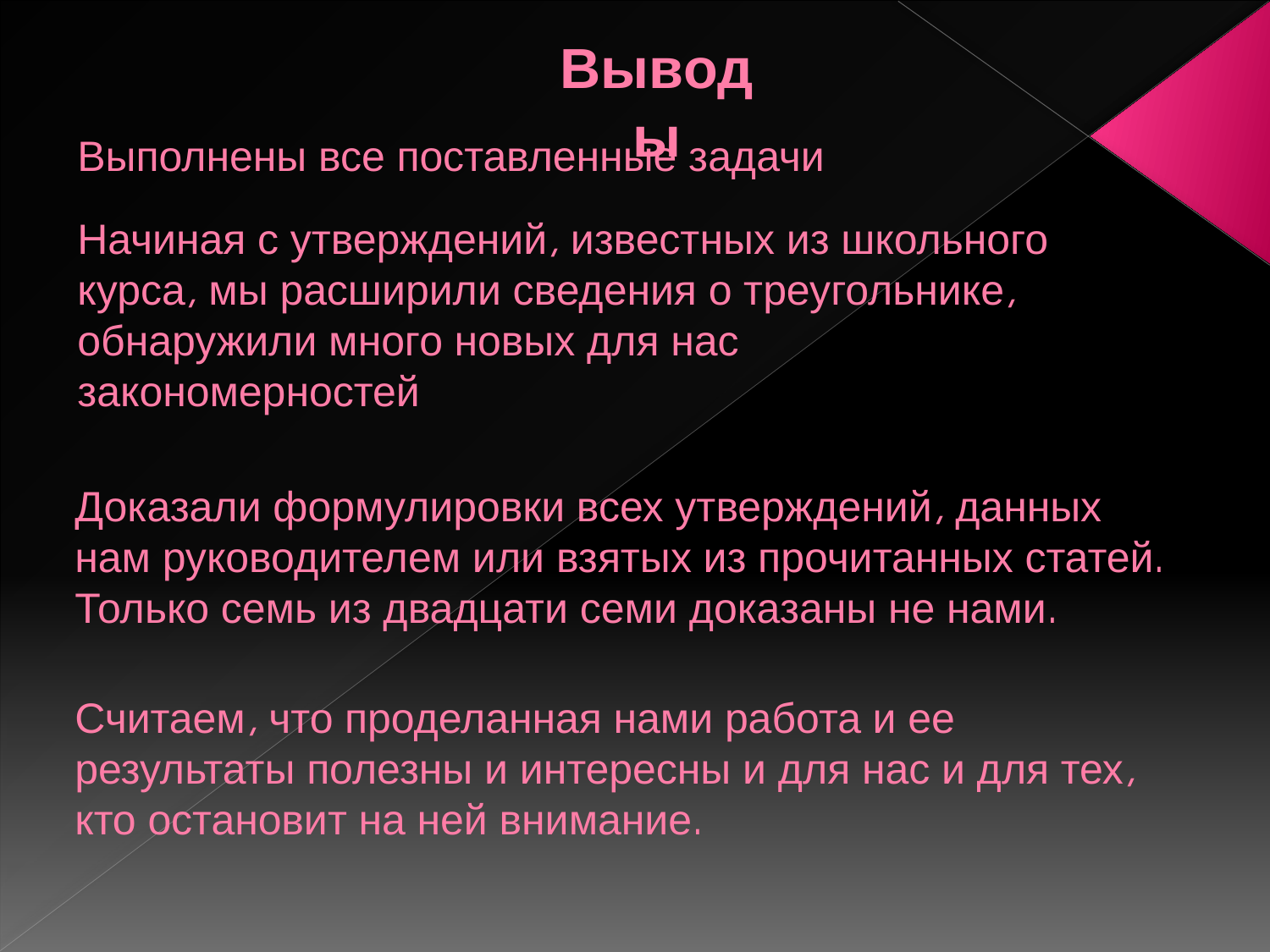

Выводы
# Выполнены все поставленные задачи
Начиная с утверждений, известных из школьного курса, мы расширили сведения о треугольнике, обнаружили много новых для нас закономерностей

Доказали формулировки всех утверждений, данных нам руководителем или взятых из прочитанных статей.
Только семь из двадцати семи доказаны не нами.
Считаем, что проделанная нами работа и ее результаты полезны и интересны и для нас и для тех, кто остановит на ней внимание.